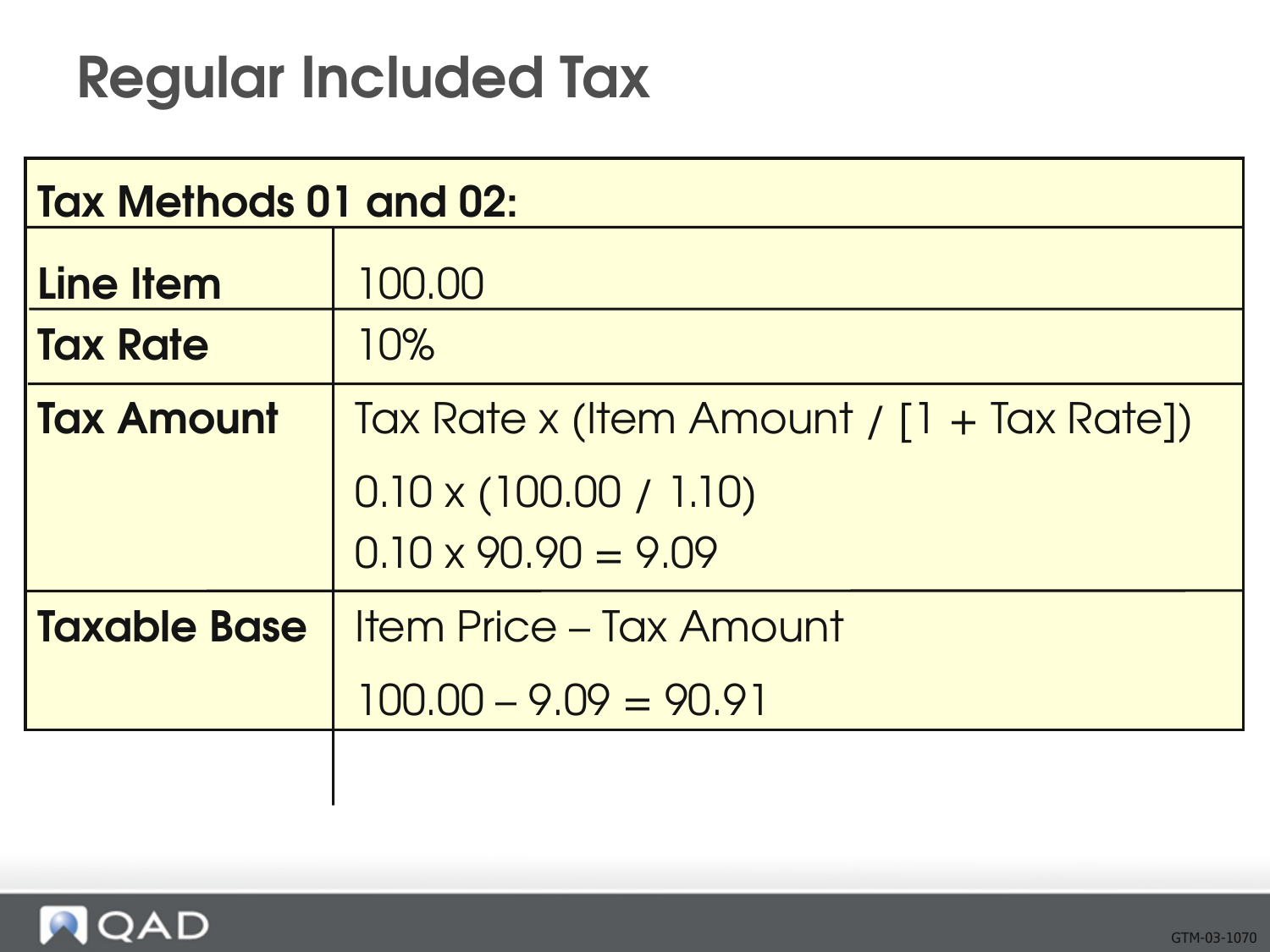

# Regular Included Tax
Tax Methods 01 and 02:
Line Item	100.00
Tax Rate	10%
Tax Amount	Tax Rate x (Item Amount / [1 + Tax Rate])
	0.10 x (100.00 / 1.10)
	0.10 x 90.90 = 9.09
Taxable Base	Item Price – Tax Amount
	100.00 – 9.09 = 90.91

GTM-03-1070